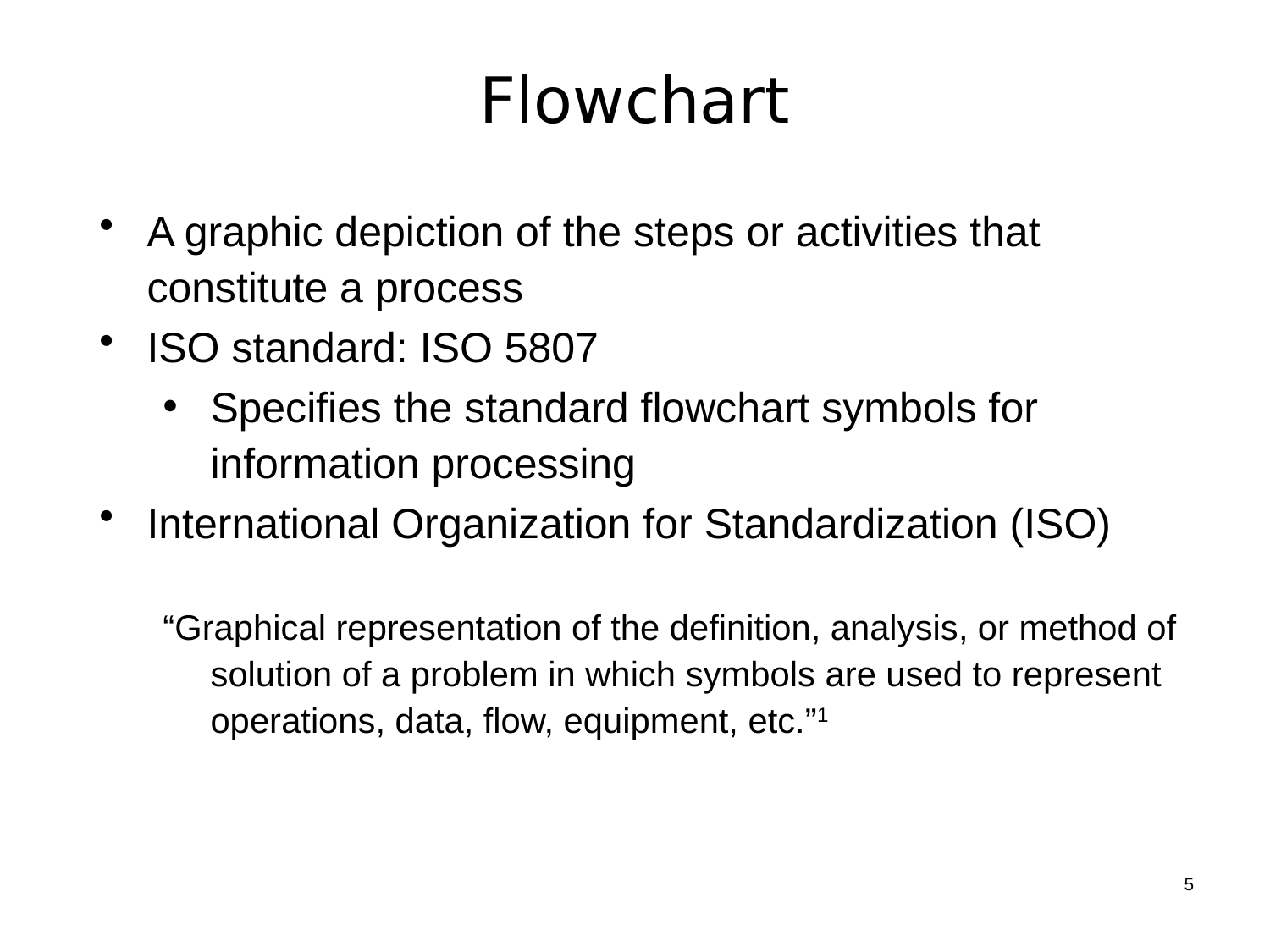

# Flowchart
A graphic depiction of the steps or activities that constitute a process
ISO standard: ISO 5807
Specifies the standard flowchart symbols for information processing
International Organization for Standardization (ISO)

“Graphical representation of the definition, analysis, or method of solution of a problem in which symbols are used to represent operations, data, flow, equipment, etc.”1
5